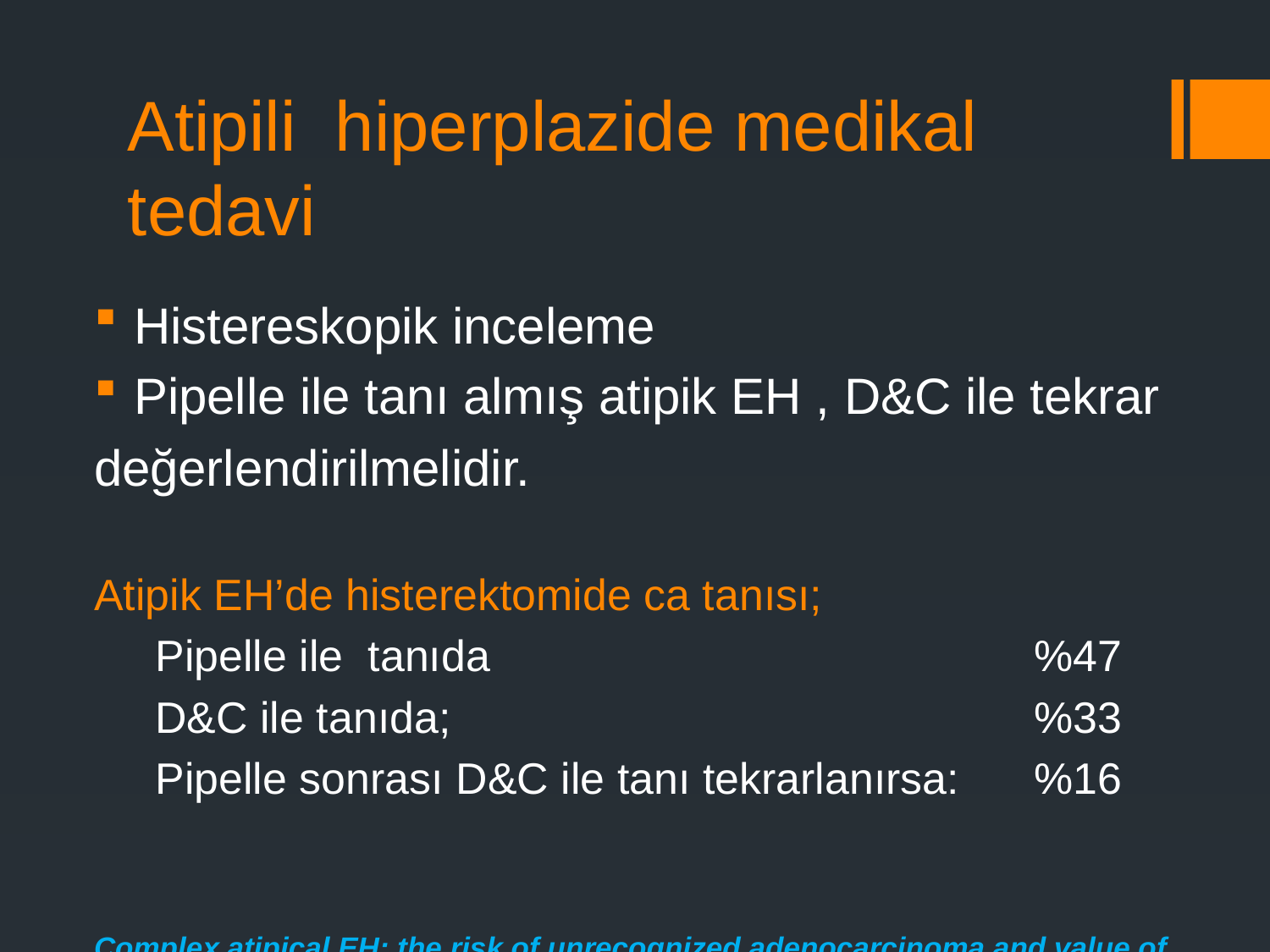

# Atipili  hiperplazide medikal tedavi

 Histereskopik inceleme
 Pipelle ile tanı almış atipik EH , D&C ile tekrar
değerlendirilmelidir.

Atipik EH’de histerektomide ca tanısı;
     Pipelle ile  tanıda                                           	%47
     D&C ile tanıda;                                               	%33
     Pipelle sonrası D&C ile tanı tekrarlanırsa: 		%16

Complex atipical EH; the risk of unrecognized adenocarcinoma and value of
preoperative D&C  Obstet Gynecol2009